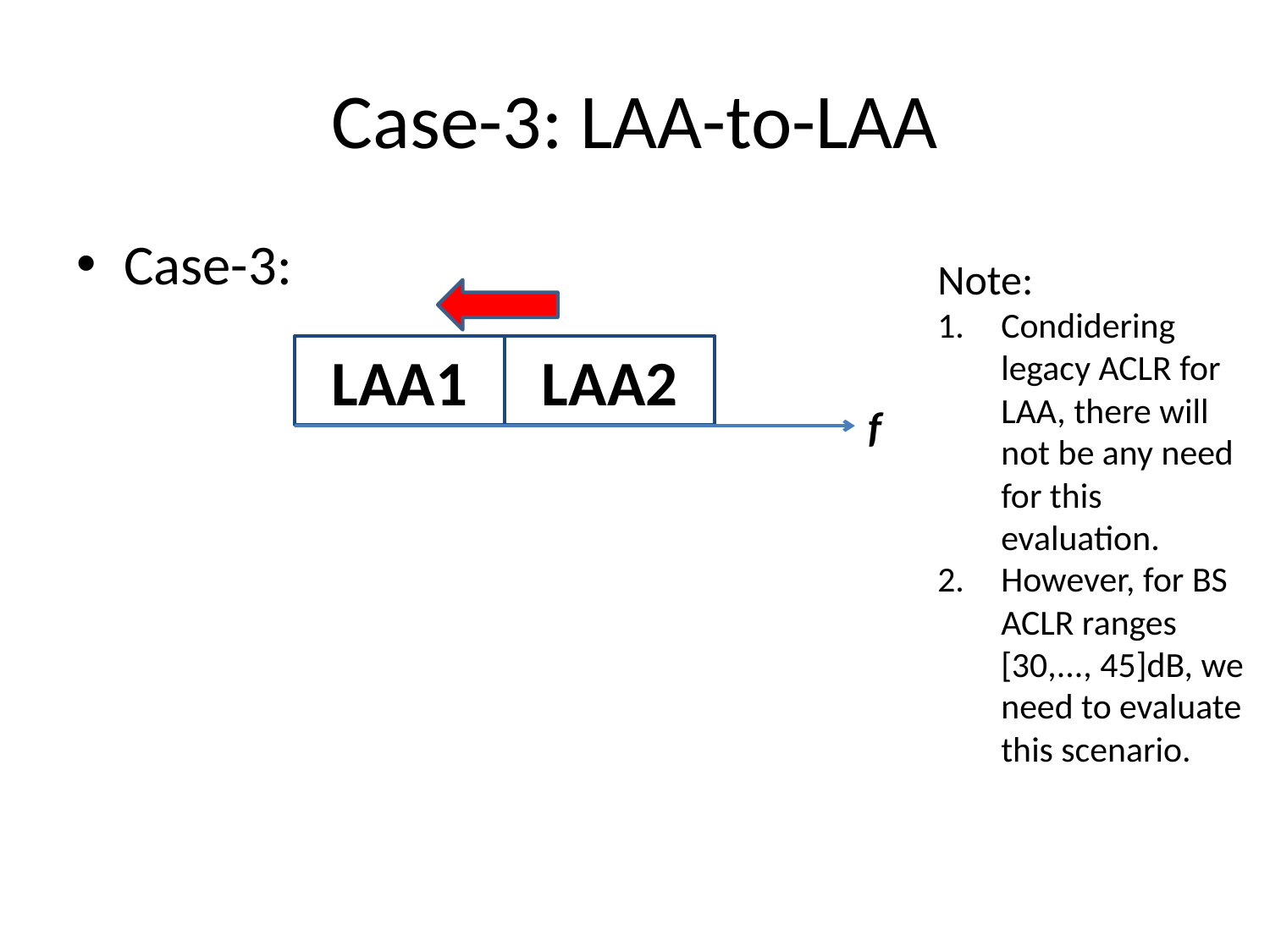

# Case-3: LAA-to-LAA
Case-3:

Note:
Condidering legacy ACLR for LAA, there will not be any need for this evaluation.
However, for BS ACLR ranges [30,..., 45]dB, we need to evaluate this scenario.

LAA2
LAA1
f